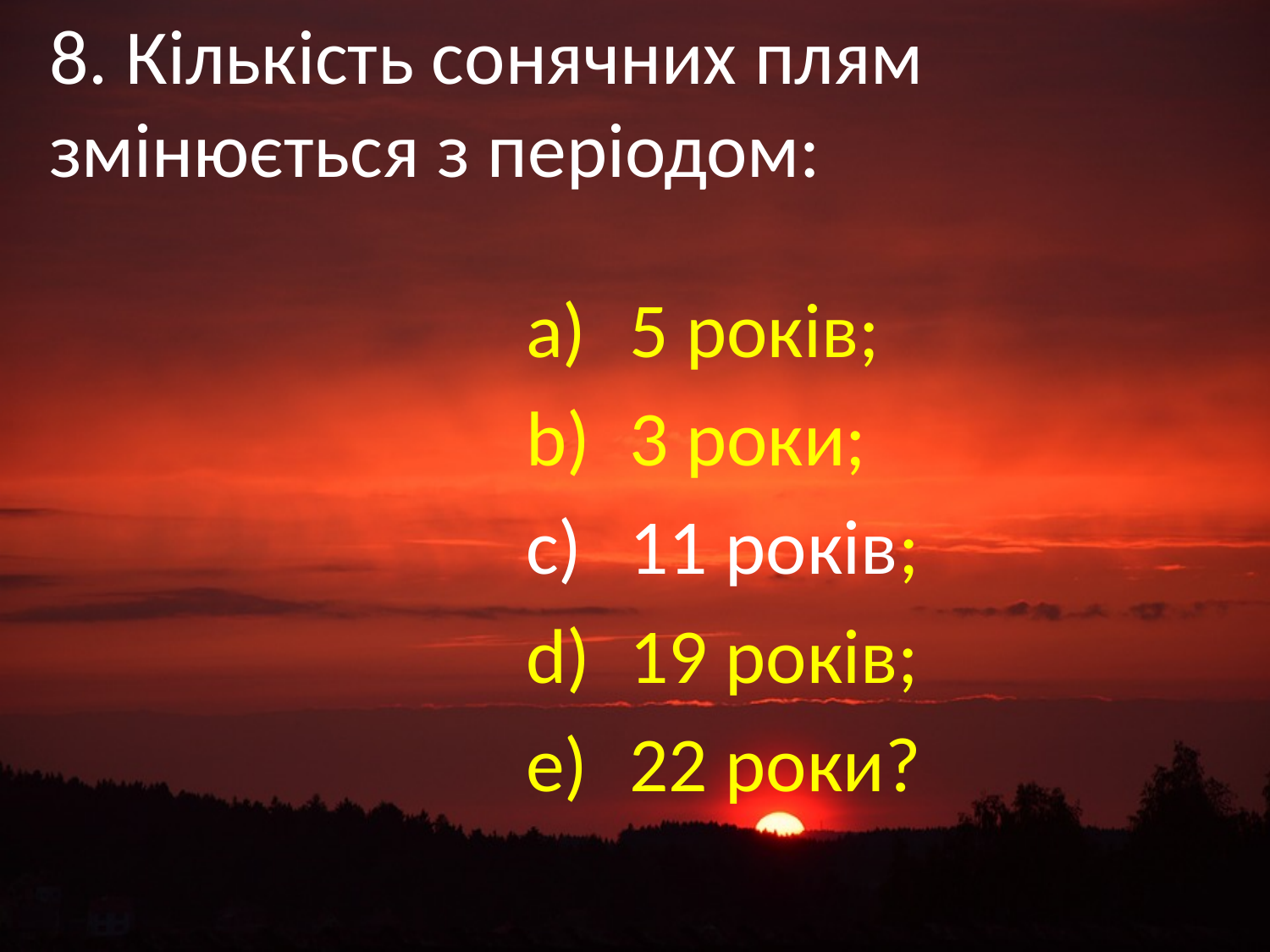

#
8. Кількість сонячних плям      змінюється з періодом:

5 років;
3 роки;
11 років;
19 років;
22 роки?